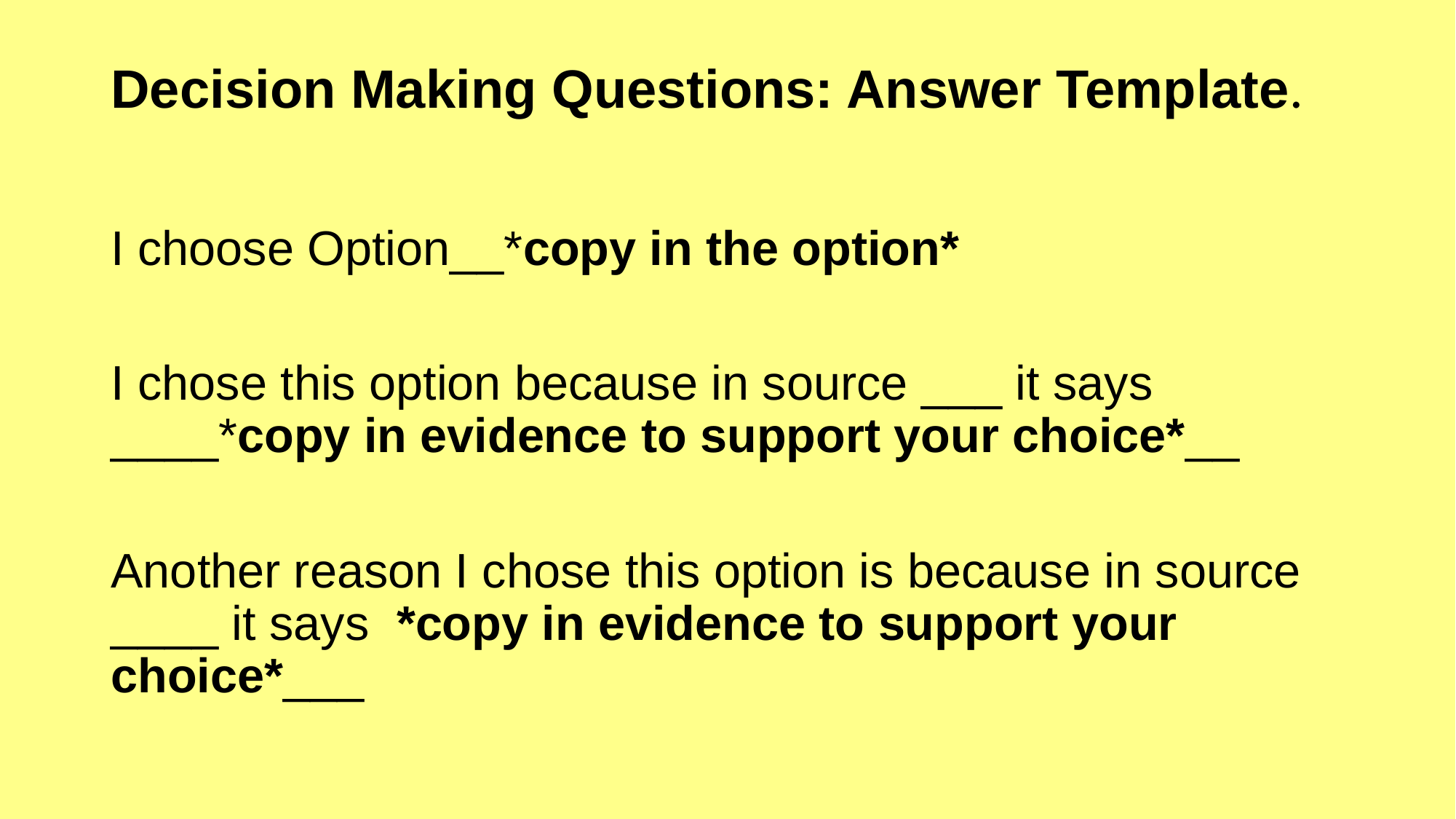

# Decision Making Questions: Answer Template.
I choose Option__*copy in the option*

I chose this option because in source ___ it says ____*copy in evidence to support your choice*__

Another reason I chose this option is because in source ____ it says  *copy in evidence to support your choice*___